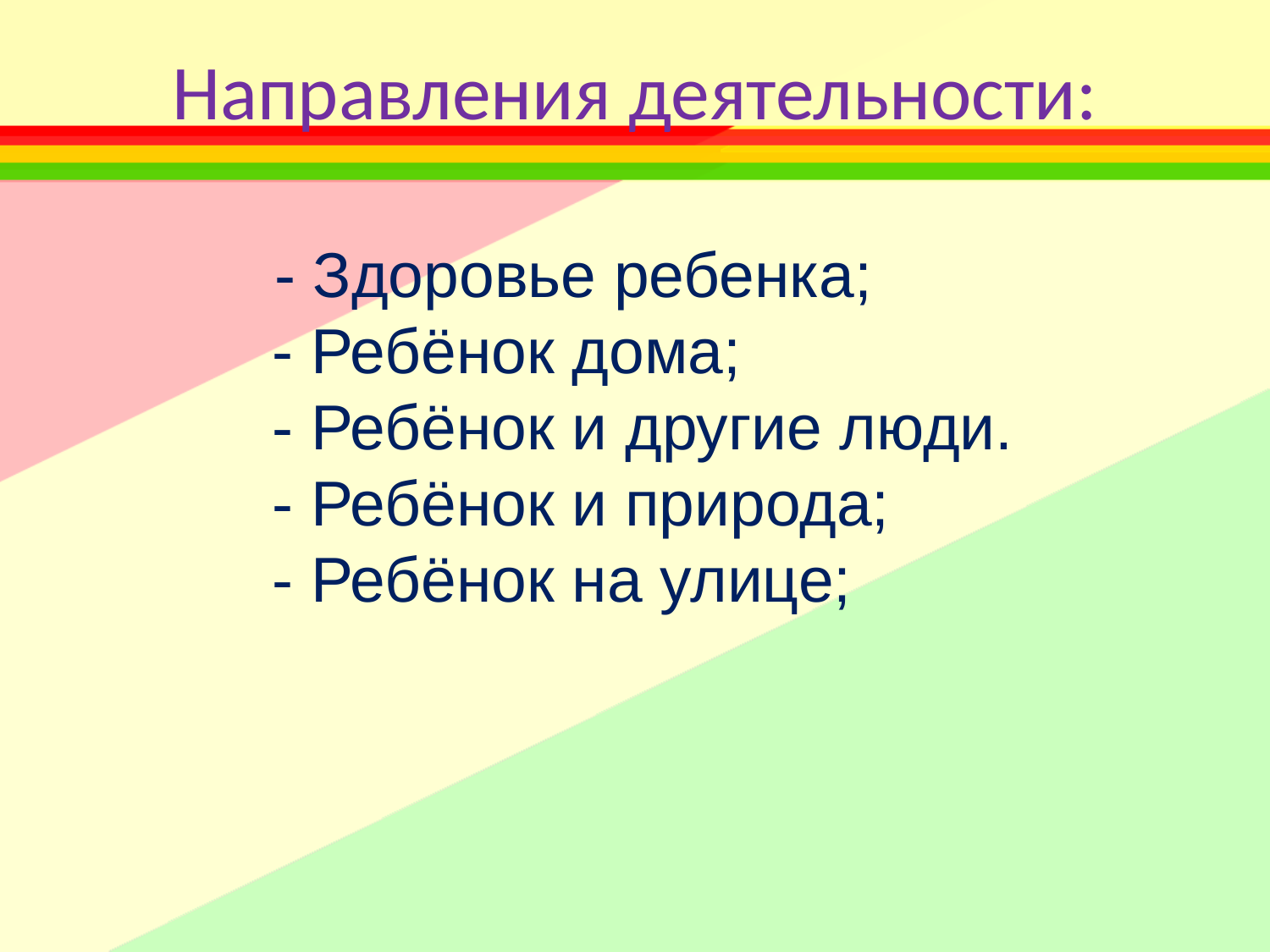

# Направления деятельности:
       - Здоровье ребенка;
 - Ребёнок дома;
 - Ребёнок и другие люди.
 - Ребёнок и природа;
 - Ребёнок на улице;